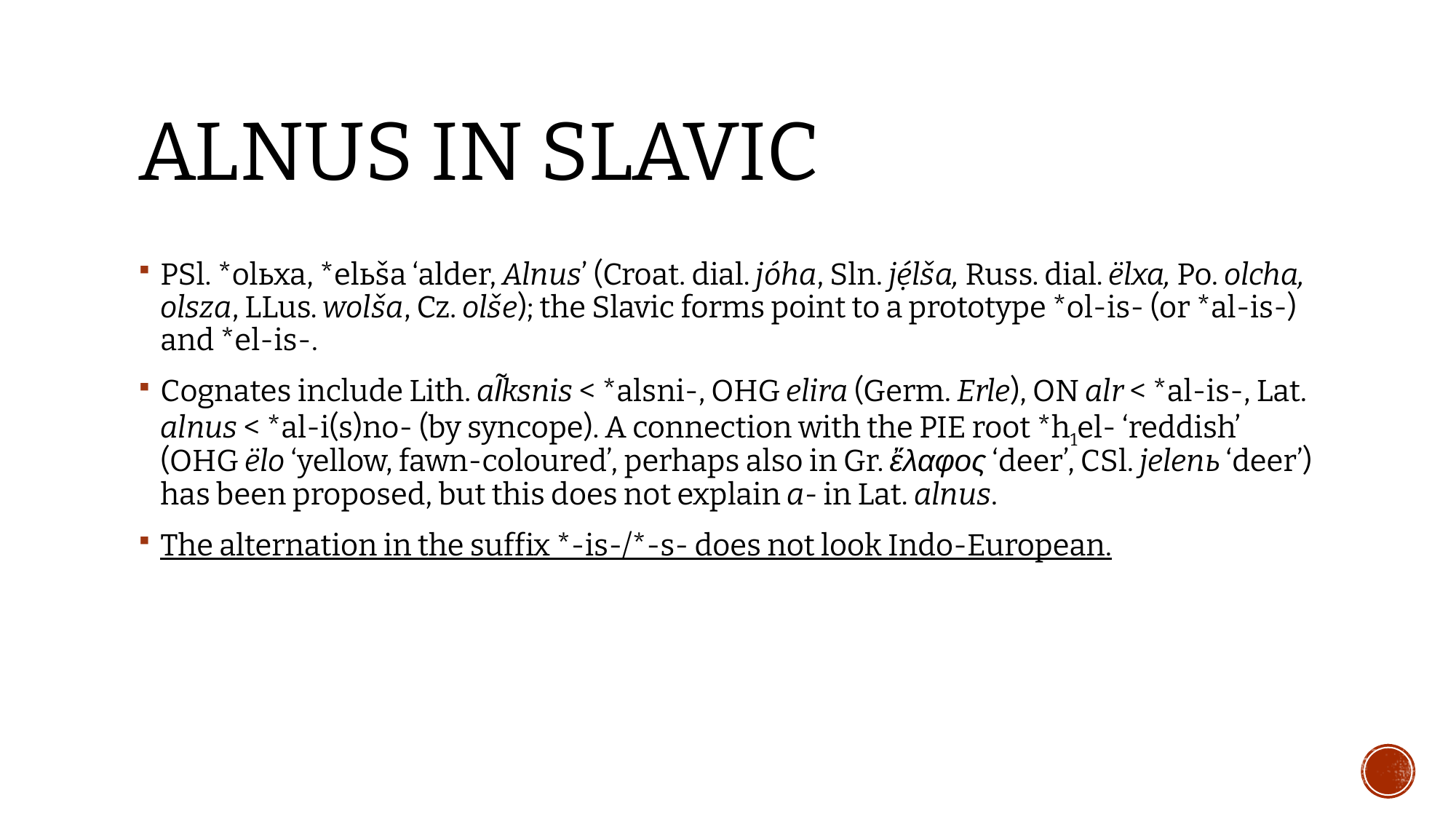

# Alnus in slavic
PSl. *olьxa, *elьša ‘alder, Alnus’ (Croat. dial. jóha, Sln. jẹ́lša, Russ. dial. ëlxa, Po. olcha, olsza, LLus. wolša, Cz. olše); the Slavic forms point to a prototype *ol-is- (or *al-is-) and *el-is-.
Cognates include Lith. al͂ksnis < *alsni-, OHG elira (Germ. Erle), ON alr < *al-is-, Lat. alnus < *al-i(s)no- (by syncope). A connection with the PIE root *h1el- ‘reddish’ (OHG ëlo ‘yellow, fawn-coloured’, perhaps also in Gr. ἔλαφος ‘deer’, CSl. jelenь ‘deer’) has been proposed, but this does not explain a- in Lat. alnus.
The alternation in the suffix *-is-/*-s- does not look Indo-European.